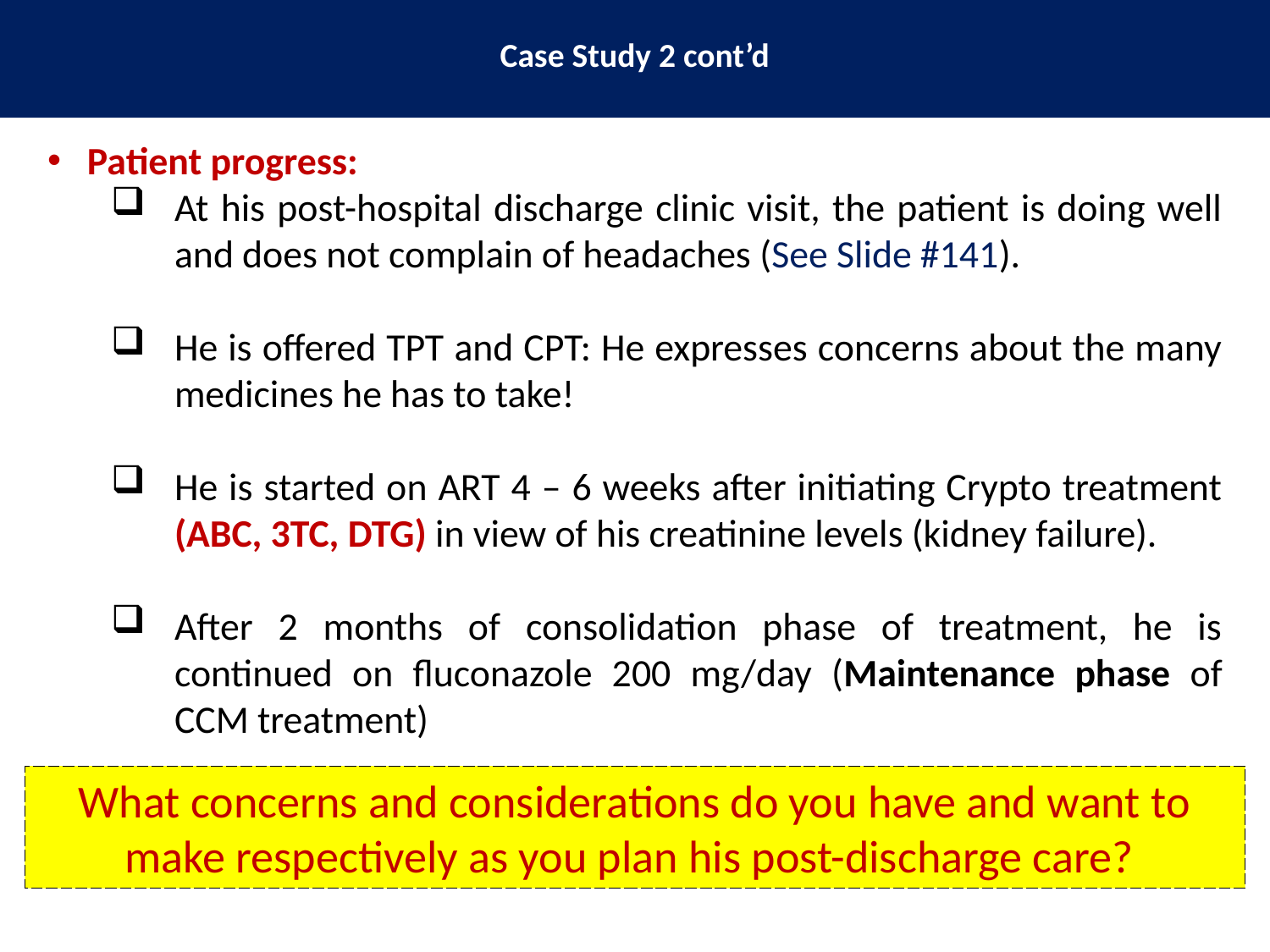

Case Study 2 cont’d
Patient progress:
At his post-hospital discharge clinic visit, the patient is doing well and does not complain of headaches (See Slide #141).

He is offered TPT and CPT: He expresses concerns about the many medicines he has to take!

He is started on ART 4 – 6 weeks after initiating Crypto treatment (ABC, 3TC, DTG) in view of his creatinine levels (kidney failure).

After 2 months of consolidation phase of treatment, he is continued on fluconazole 200 mg/day (Maintenance phase of CCM treatment)
What concerns and considerations do you have and want to make respectively as you plan his post-discharge care?